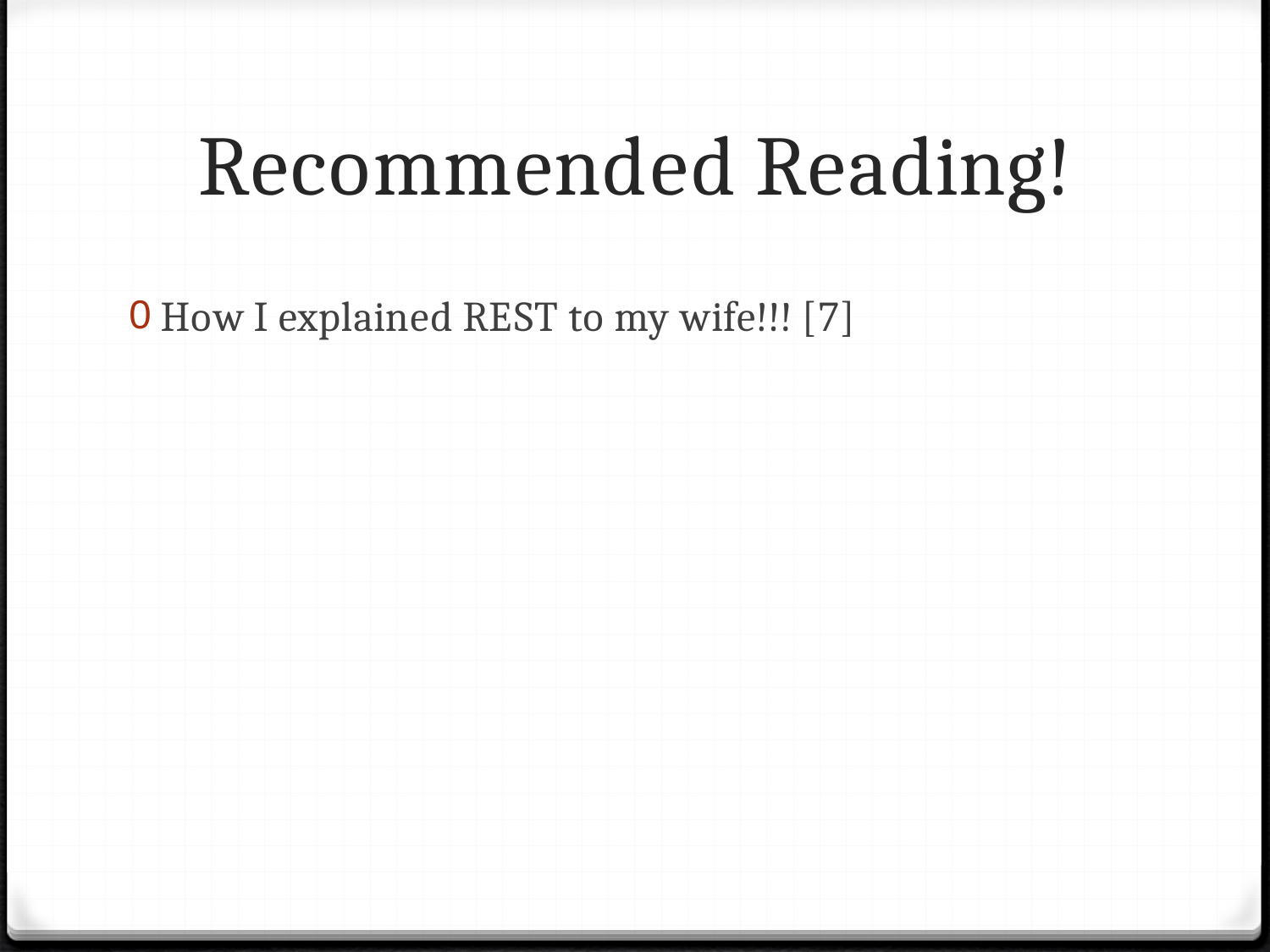

# Recommended Reading!
How I explained REST to my wife!!! [7]